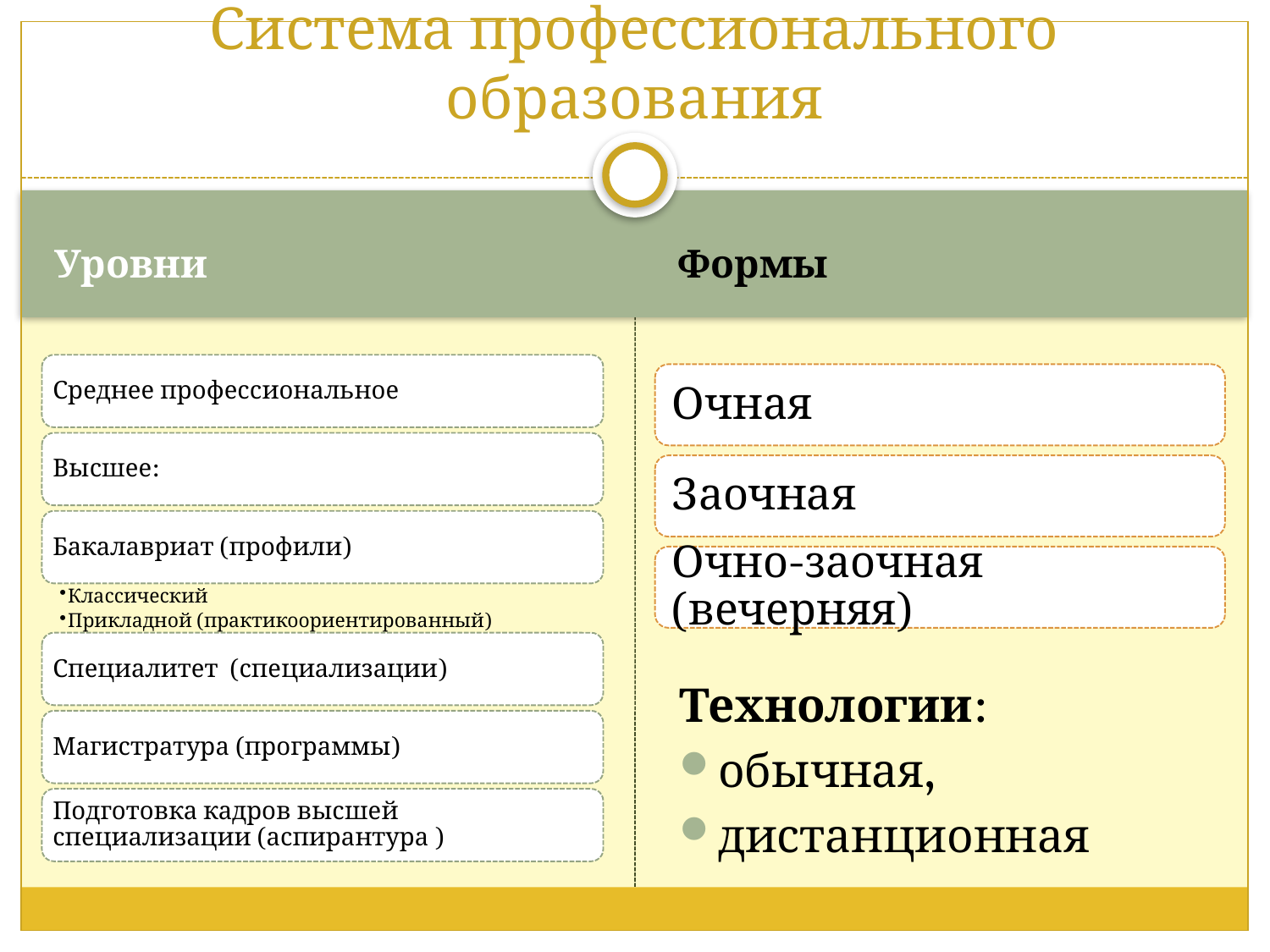

# Система профессионального образования
Уровни
Формы
Очная
Заочная
Очно-заочная (вечерняя)

Технологии:
обычная,
дистанционная
Среднее профессиональное
Высшее:
Бакалавриат (профили)
Классический
Прикладной (практикоориентированный)
Специалитет  (специализации)
Магистратура (программы)
Подготовка кадров высшей специализации (аспирантура )